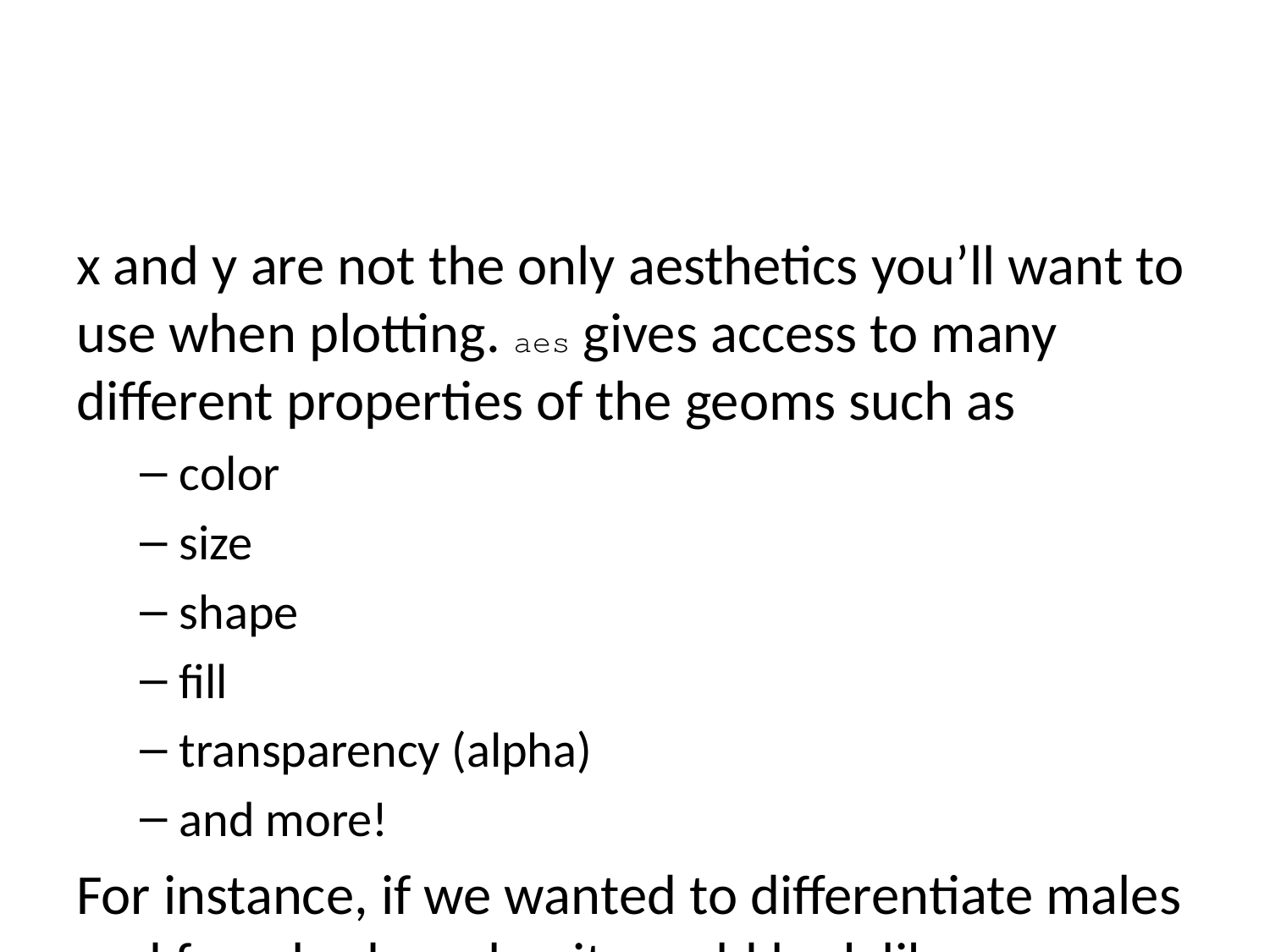

x and y are not the only aesthetics you’ll want to use when plotting. aes gives access to many different properties of the geoms such as
color
size
shape
fill
transparency (alpha)
and more!
For instance, if we wanted to differentiate males and females by color, it would look like: